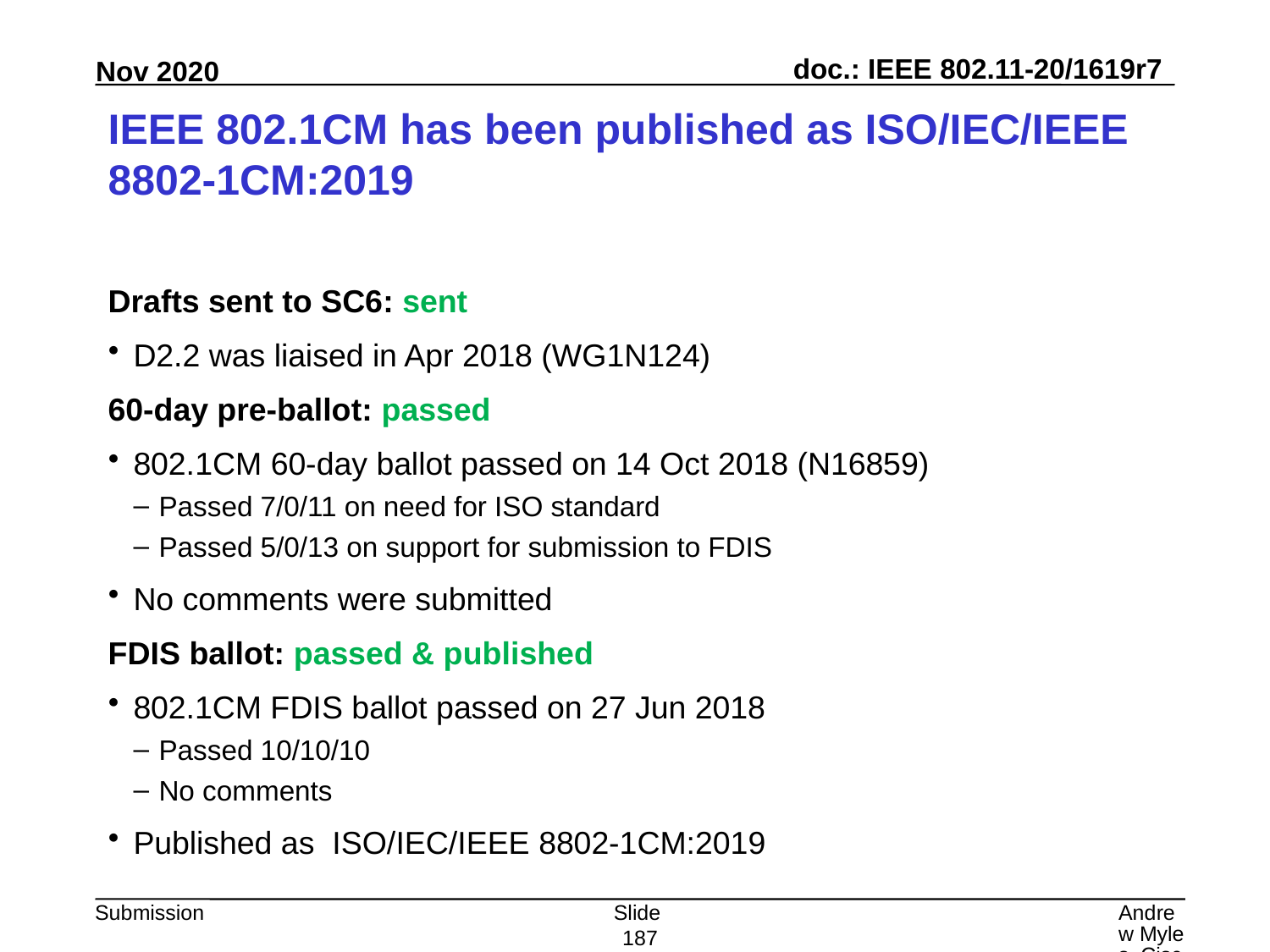

# IEEE 802.1CM has been published as ISO/IEC/IEEE 8802-1CM:2019
Drafts sent to SC6: sent
D2.2 was liaised in Apr 2018 (WG1N124)
60-day pre-ballot: passed
802.1CM 60-day ballot passed on 14 Oct 2018 (N16859)
Passed 7/0/11 on need for ISO standard
Passed 5/0/13 on support for submission to FDIS
No comments were submitted
FDIS ballot: passed & published
802.1CM FDIS ballot passed on 27 Jun 2018
Passed 10/10/10
No comments
Published as  ISO/IEC/IEEE 8802-1CM:2019
Slide 187
Andrew Myles, Cisco